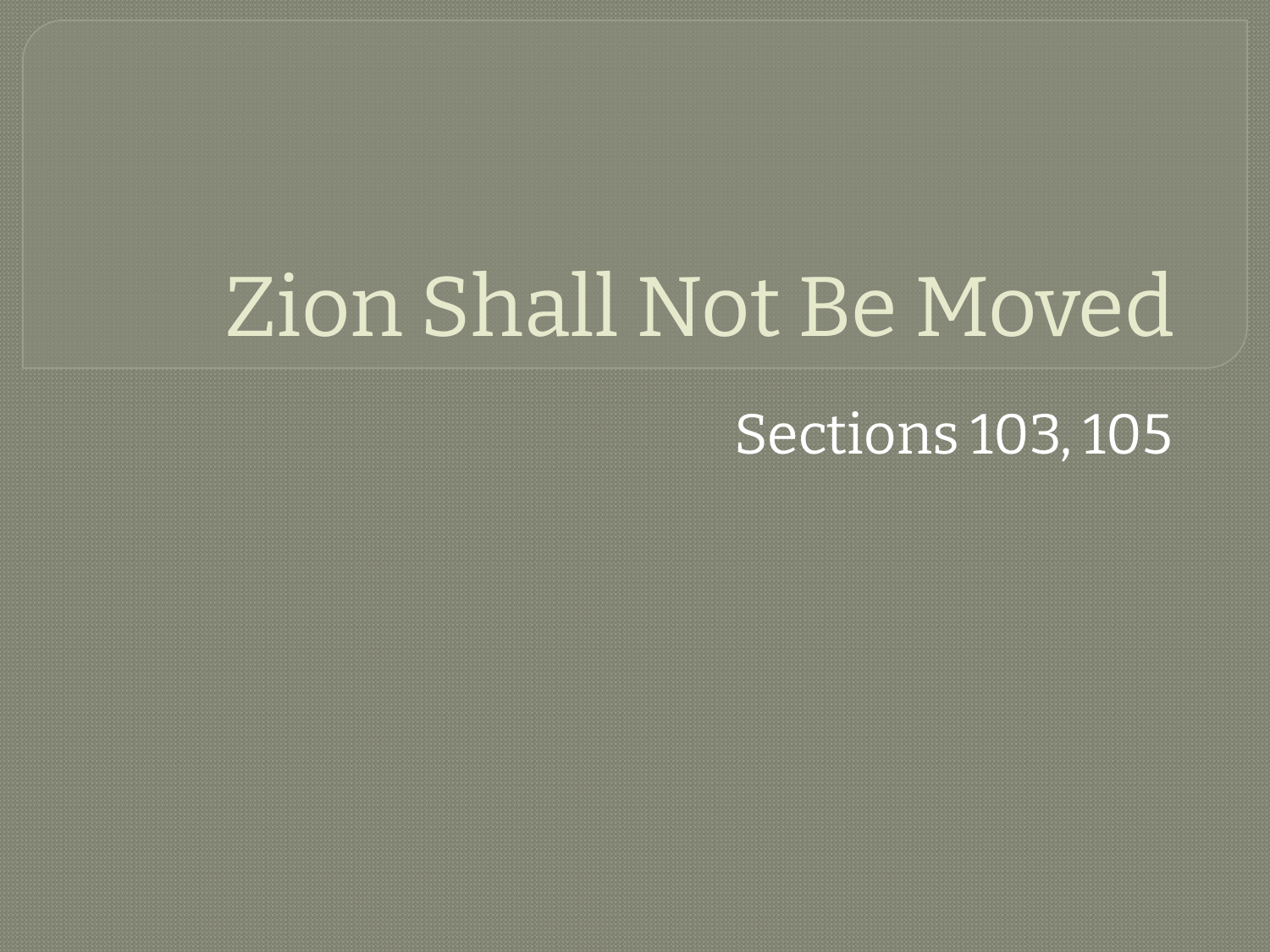

# Zion Shall Not Be Moved
Sections 103, 105